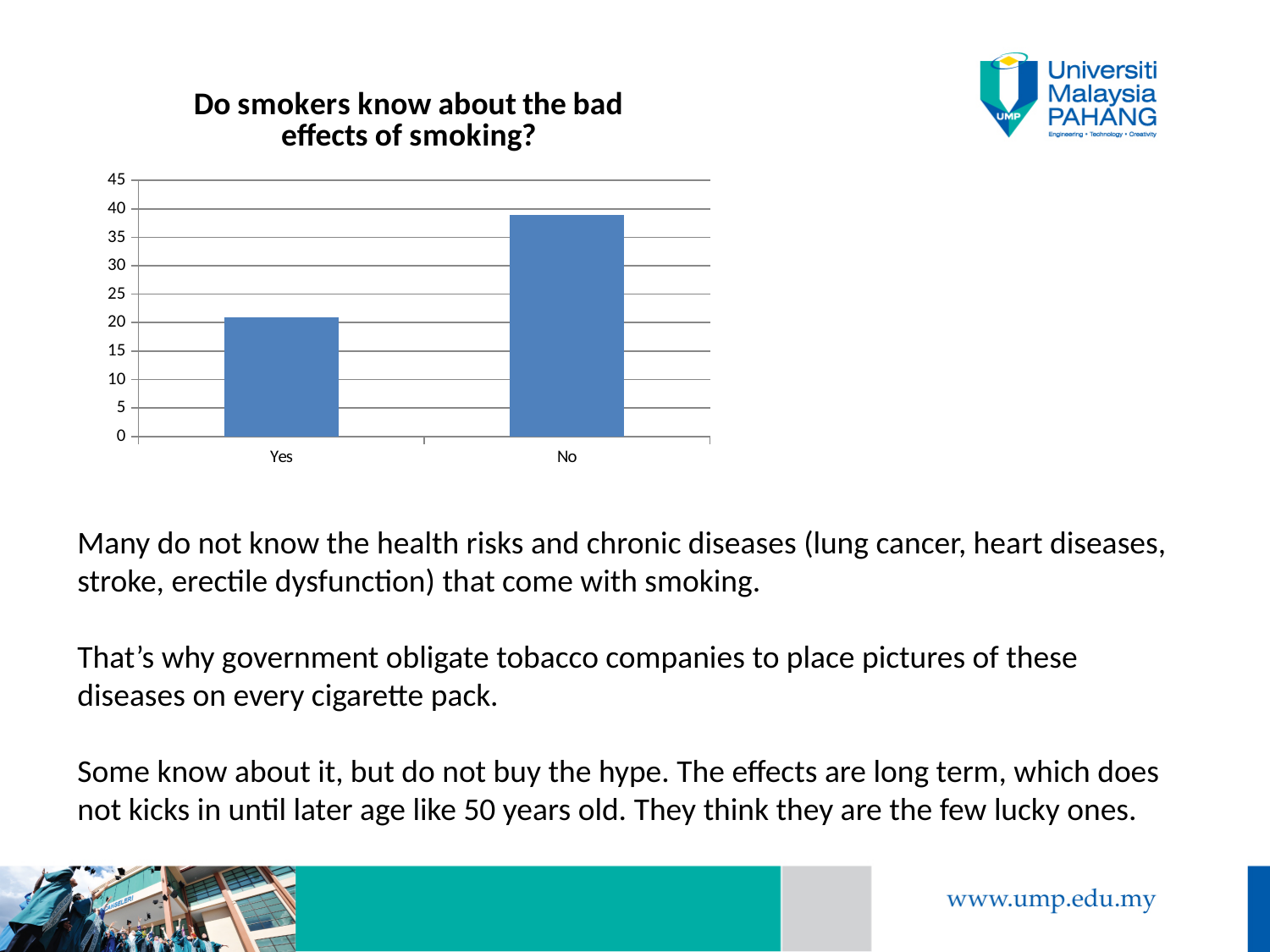

### Chart: Do smokers know about the bad effects of smoking?

| Category |  |
|---|---|
| Yes | 21.0 |
| No | 39.0 |
Many do not know the health risks and chronic diseases (lung cancer, heart diseases, stroke, erectile dysfunction) that come with smoking.

That’s why government obligate tobacco companies to place pictures of these diseases on every cigarette pack.

Some know about it, but do not buy the hype. The effects are long term, which does not kicks in until later age like 50 years old. They think they are the few lucky ones.